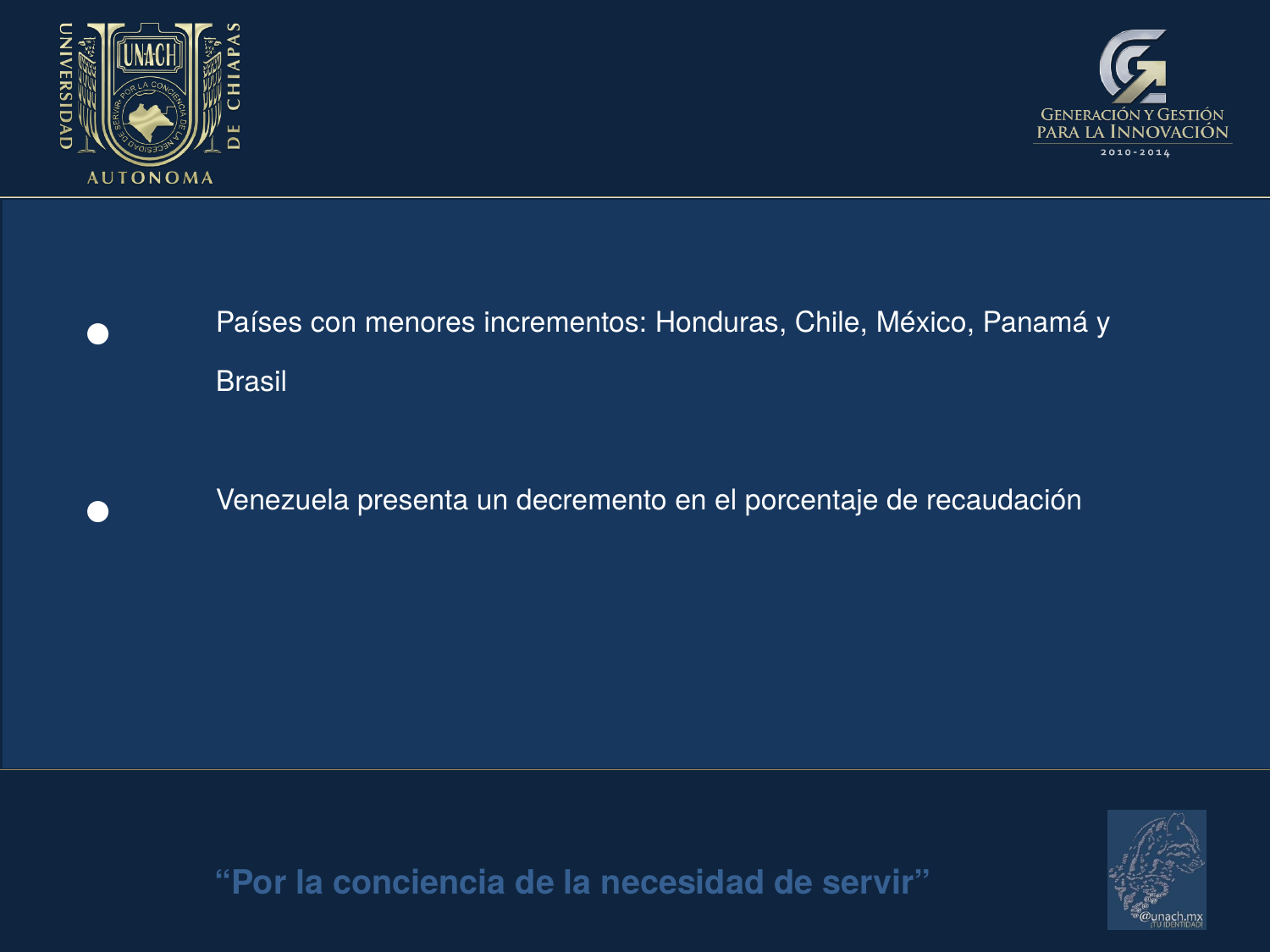

Países con menores incrementos: Honduras, Chile, México, Panamá y Brasil

Venezuela presenta un decremento en el porcentaje de recaudación